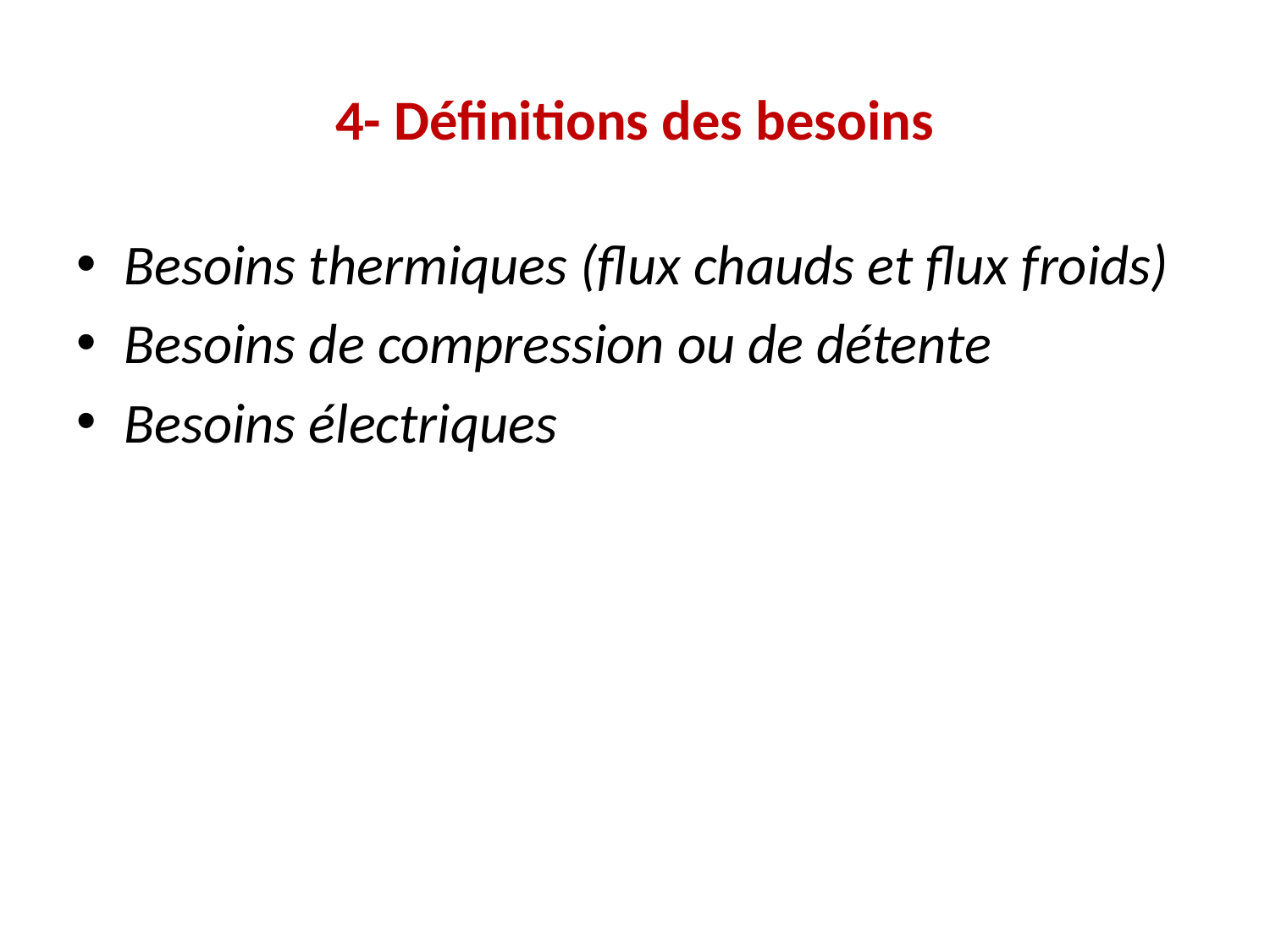

# 4- Définitions des besoins
Besoins thermiques (flux chauds et flux froids)
Besoins de compression ou de détente
Besoins électriques